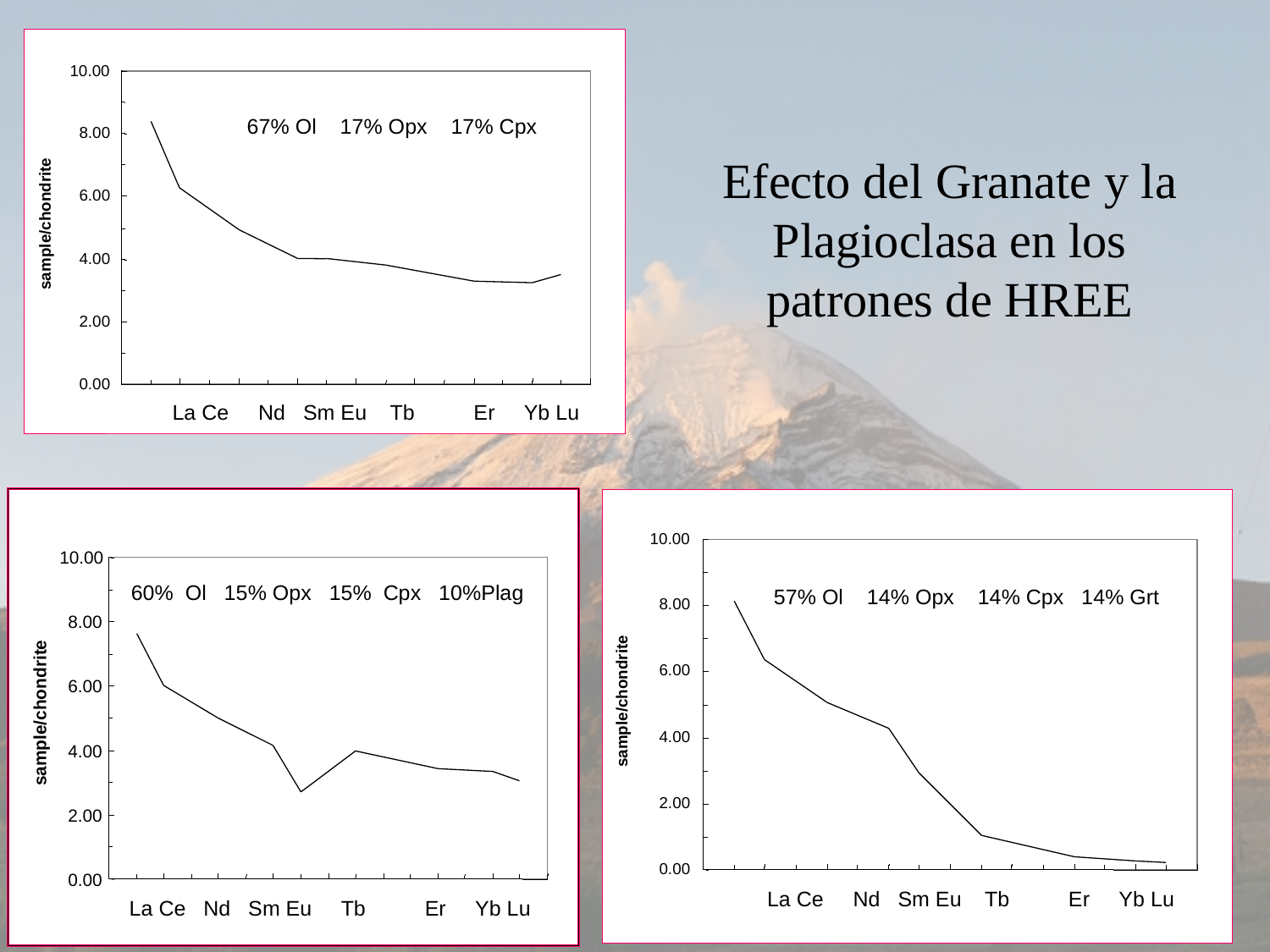

10.00

67% Ol    17% Opx    17% Cpx

8.00

6.00

sample/chondrite

4.00

2.00

0.00

56
    La Ce     Nd   Sm Eu    Tb          Er     Yb Lu
58
60
62
64
66
68
70
72
Efecto del Granate y la Plagioclasa en los patrones de HREE

10.00

60%  Ol   15% Opx   15%  Cpx   10%Plag

8.00

6.00

sample/chondrite

4.00

2.00

0.00

    La Ce   Nd   Sm Eu     Tb          Er     Yb Lu

10.00

57% Ol    14% Opx    14% Cpx   14% Grt
8.00

6.00

sample/chondrite

4.00

2.00

0.00

56
    La Ce     Nd   Sm Eu    Tb          Er     Yb Lu
58
60
62
64
66
68
70
72